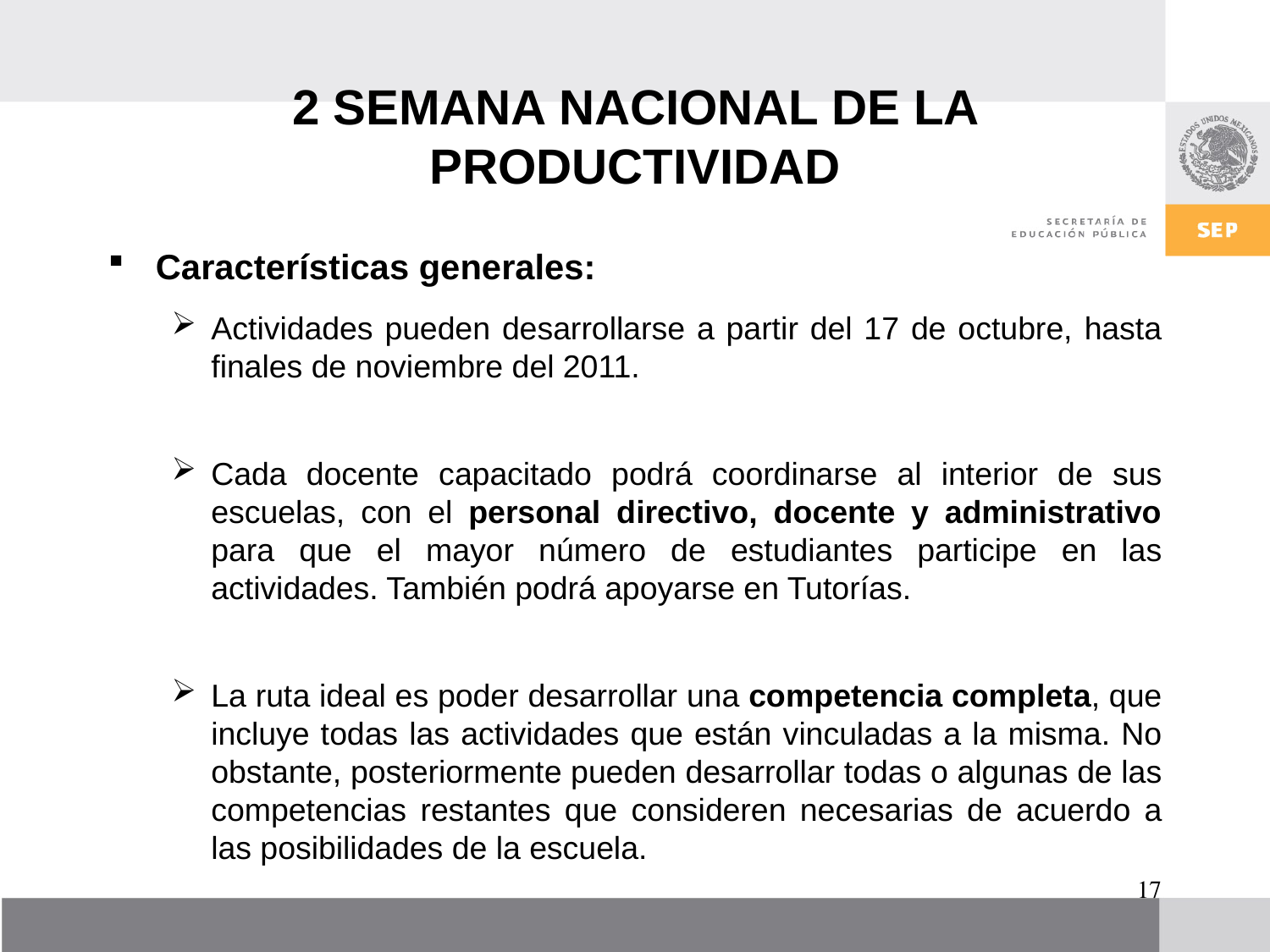

# 2 SEMANA NACIONAL DE LA PRODUCTIVIDAD
Características generales:

Actividades pueden desarrollarse a partir del 17 de octubre, hasta finales de noviembre del 2011.

Cada docente capacitado podrá coordinarse al interior de sus escuelas, con el personal directivo, docente y administrativo para que el mayor número de estudiantes participe en las actividades. También podrá apoyarse en Tutorías.

La ruta ideal es poder desarrollar una competencia completa, que incluye todas las actividades que están vinculadas a la misma. No obstante, posteriormente pueden desarrollar todas o algunas de las competencias restantes que consideren necesarias de acuerdo a las posibilidades de la escuela.
17